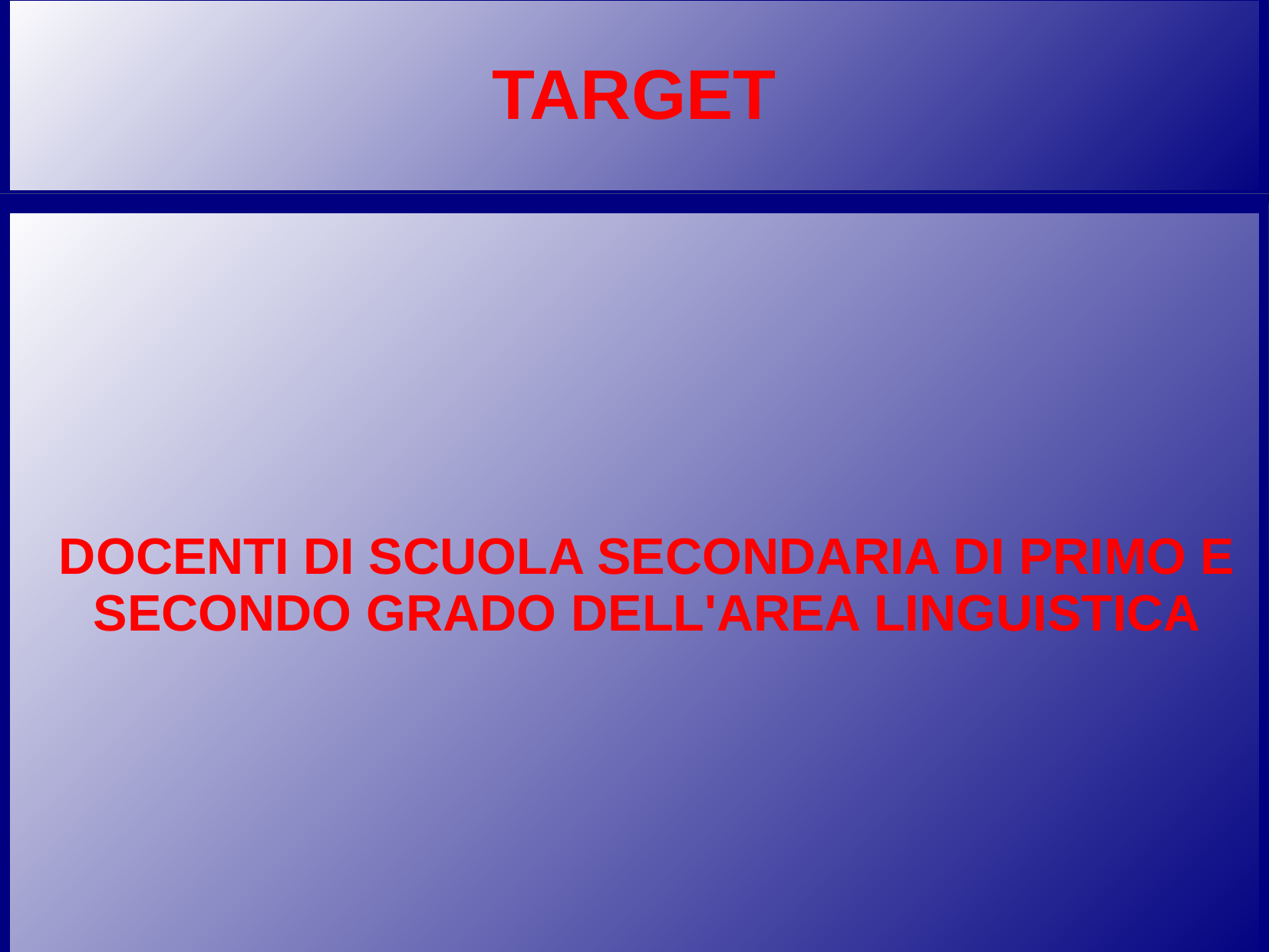

# TARGET
DOCENTI DI SCUOLA SECONDARIA DI PRIMO E SECONDO GRADO DELL'AREA LINGUISTICA